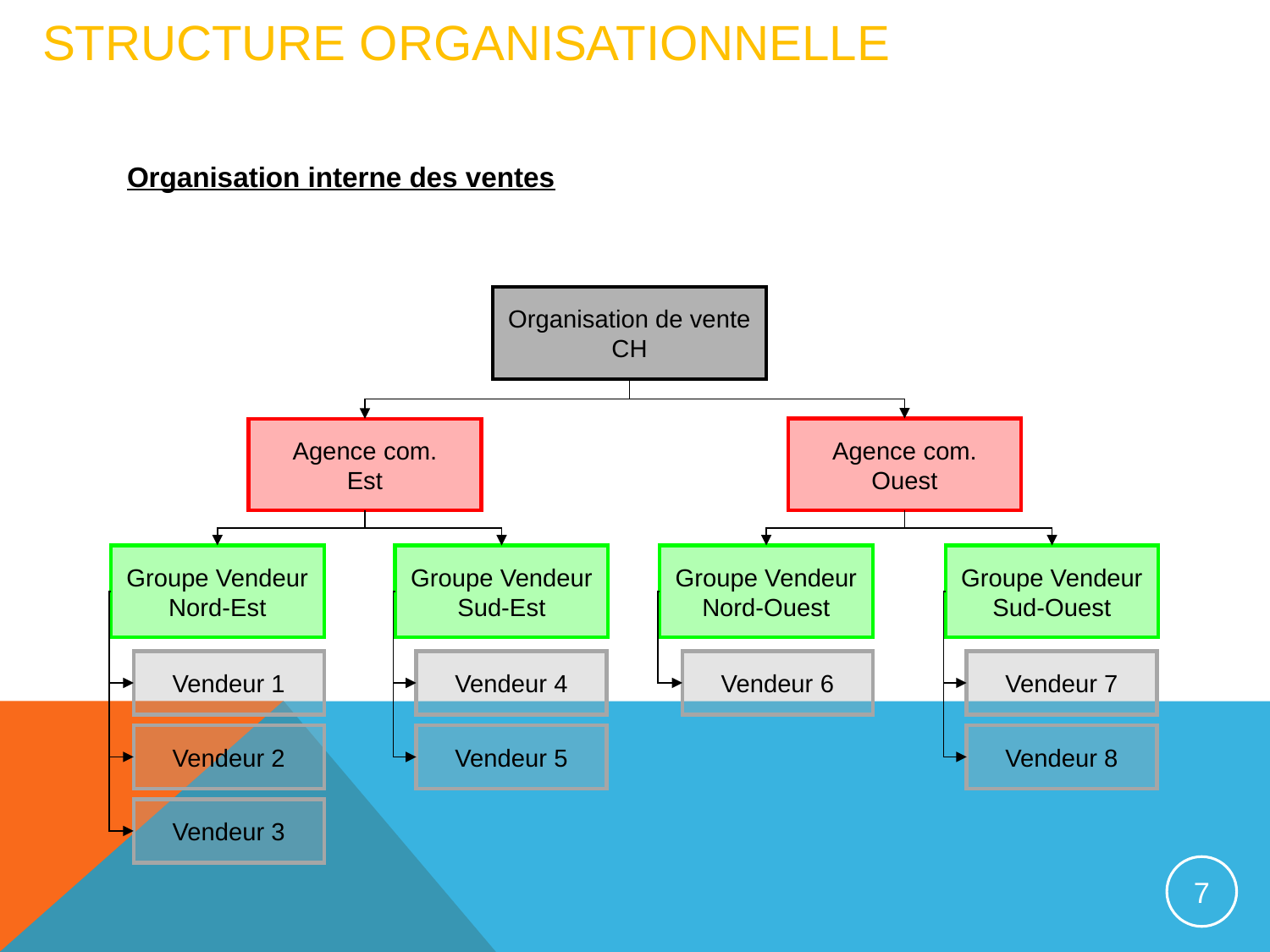

# Structure organisationnelle
Organisation interne des ventes
Organisation de vente
CH
Agence com.
Ouest
Agence com.
Est
Groupe Vendeur
Nord-Est
Groupe Vendeur
Sud-Est
Groupe Vendeur
Nord-Ouest
Groupe Vendeur
Sud-Ouest
Vendeur 1
Vendeur 4
Vendeur 6
Vendeur 7
Vendeur 2
Vendeur 5
Vendeur 8
Vendeur 3
7